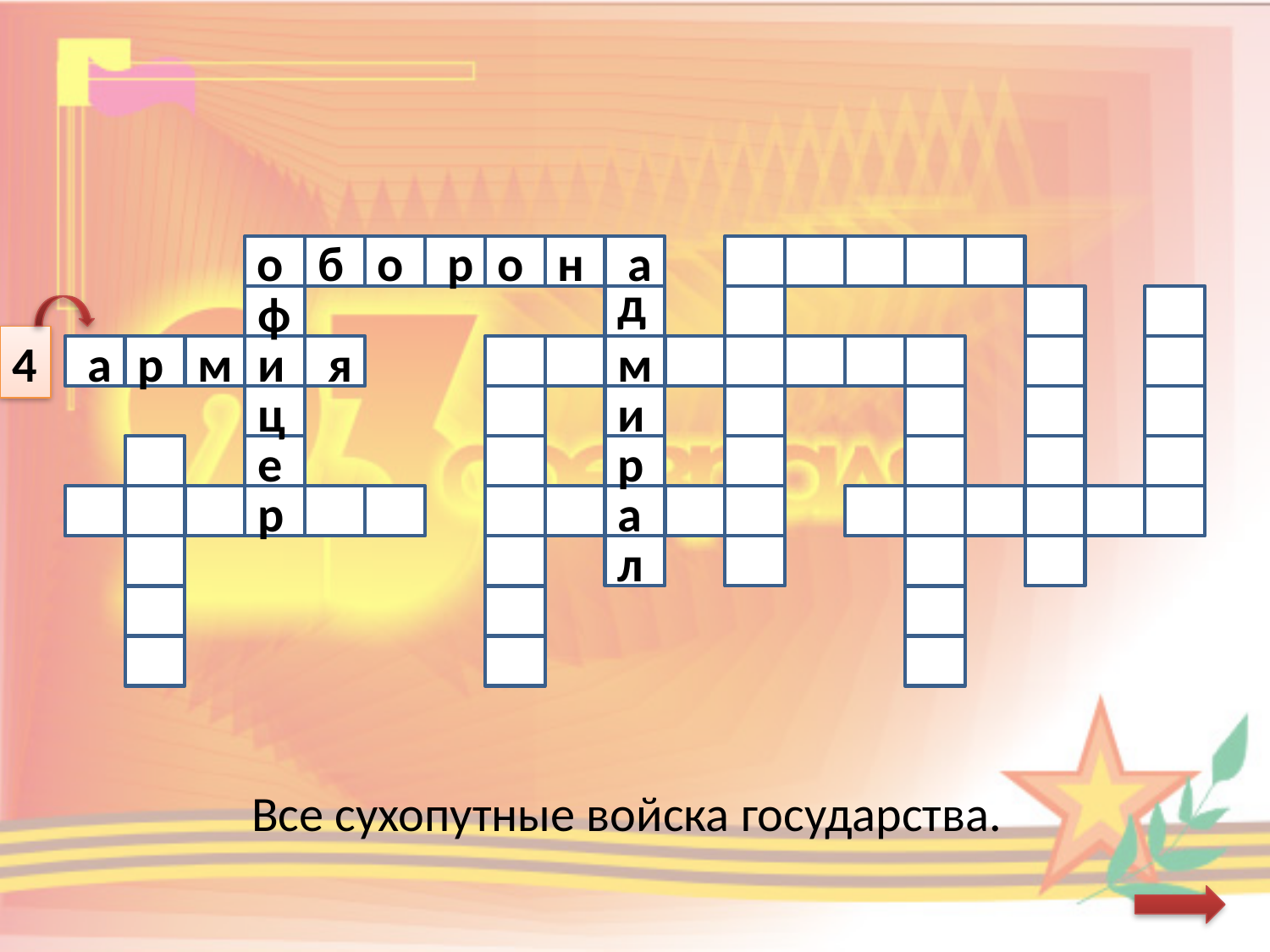

о
б
о
р
о
н
а

д
ф

4
а
р
м
и
я
м
ц
и
е
р
р
а
л
Все сухопутные войска государства.